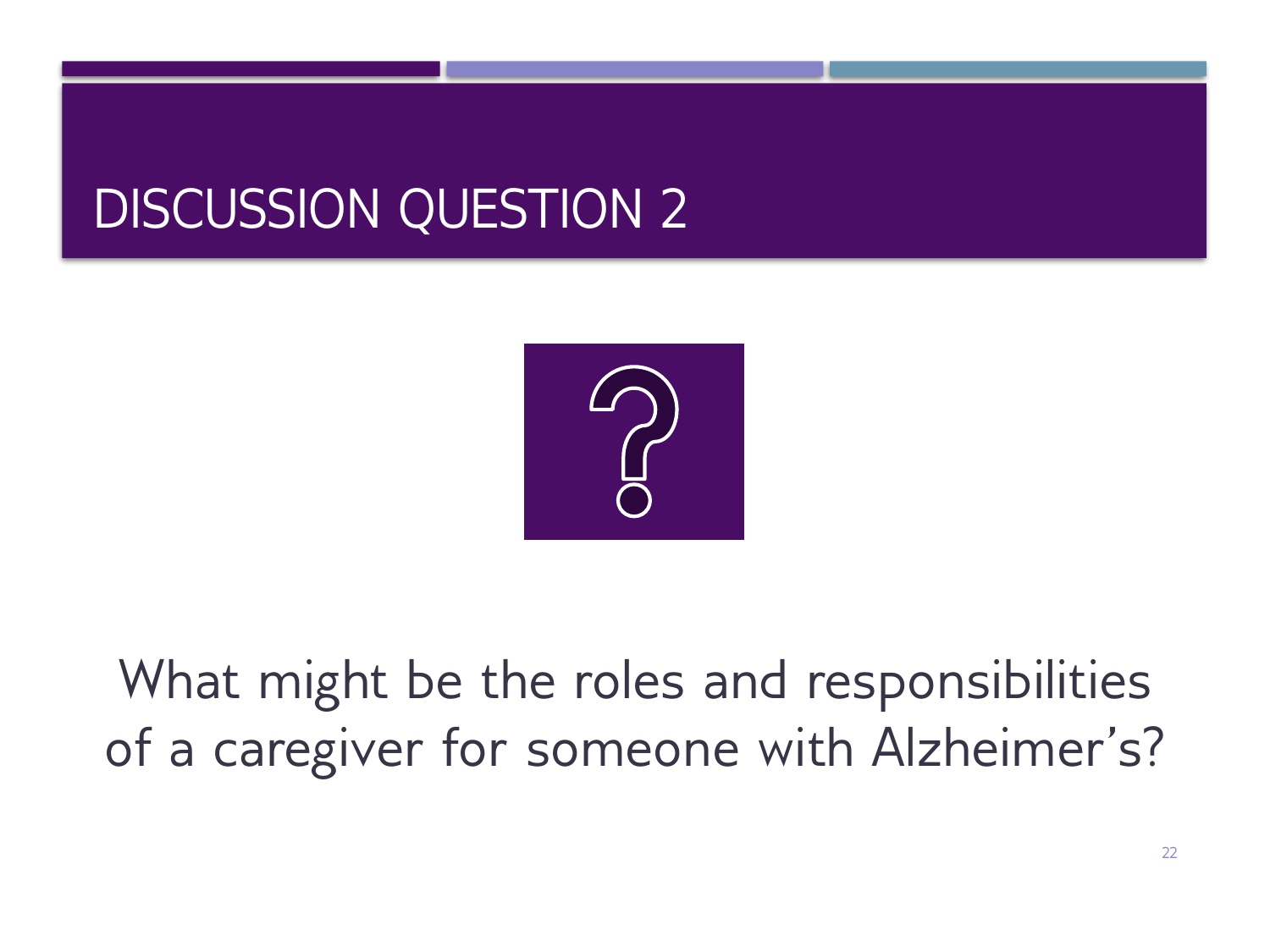

# Discussion Question 2

What might be the roles and responsibilities of a caregiver for someone with Alzheimer’s?

22